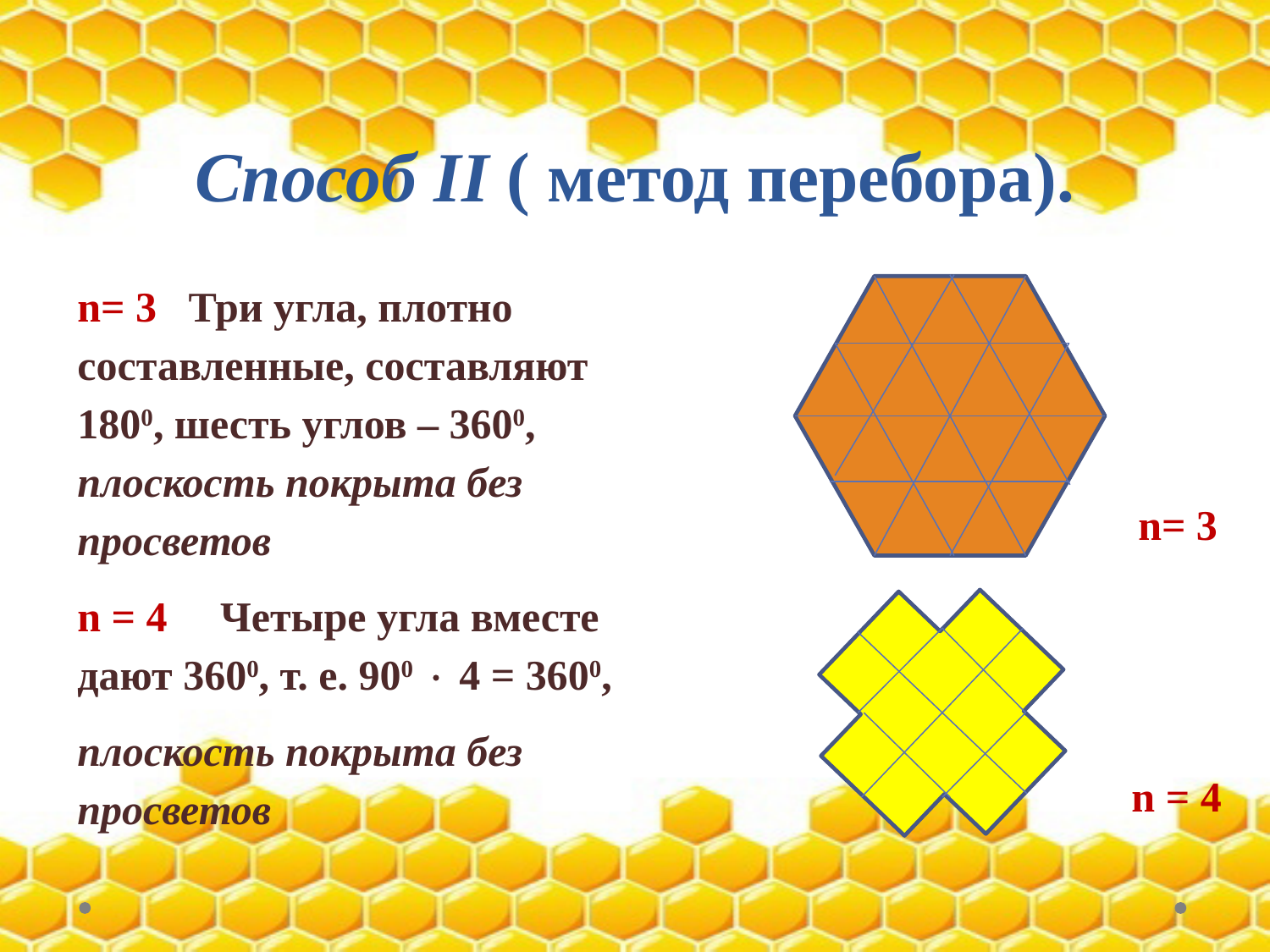

# Способ II ( метод перебора).
n= 3   Три угла, плотно составленные, составляют 1800, шесть углов – 3600, плоскость покрыта без просветов
n = 4     Четыре угла вместе дают 3600, т. е. 900 ⋅ 4 = 3600,
плоскость покрыта без     просветов

n= 3

n = 4